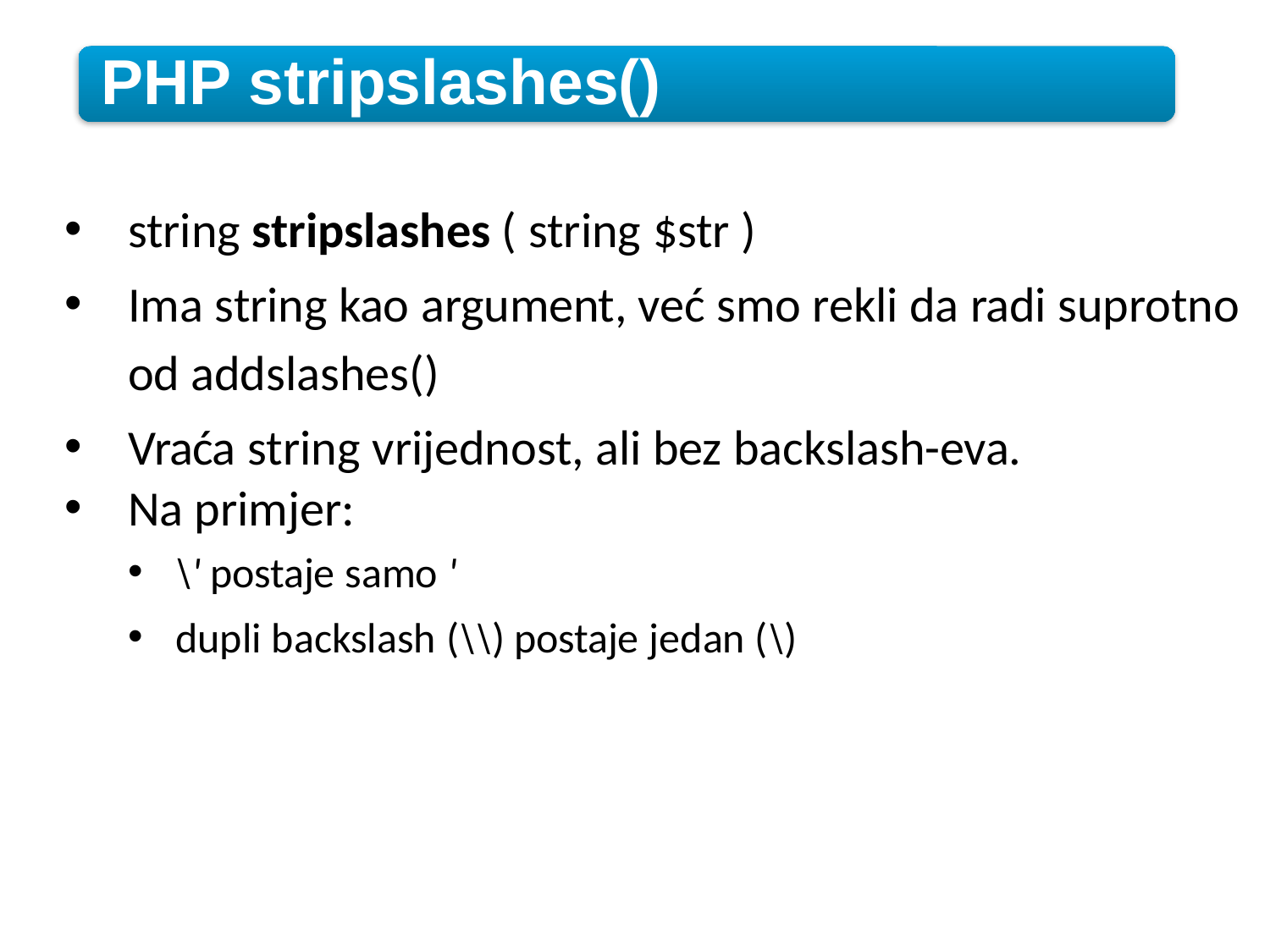

PHP stripslashes()
string stripslashes ( string $str )
Ima string kao argument, već smo rekli da radi suprotno od addslashes()
Vraća string vrijednost, ali bez backslash-eva.
Na primjer:
\' postaje samo '
dupli backslash (\\) postaje jedan (\)